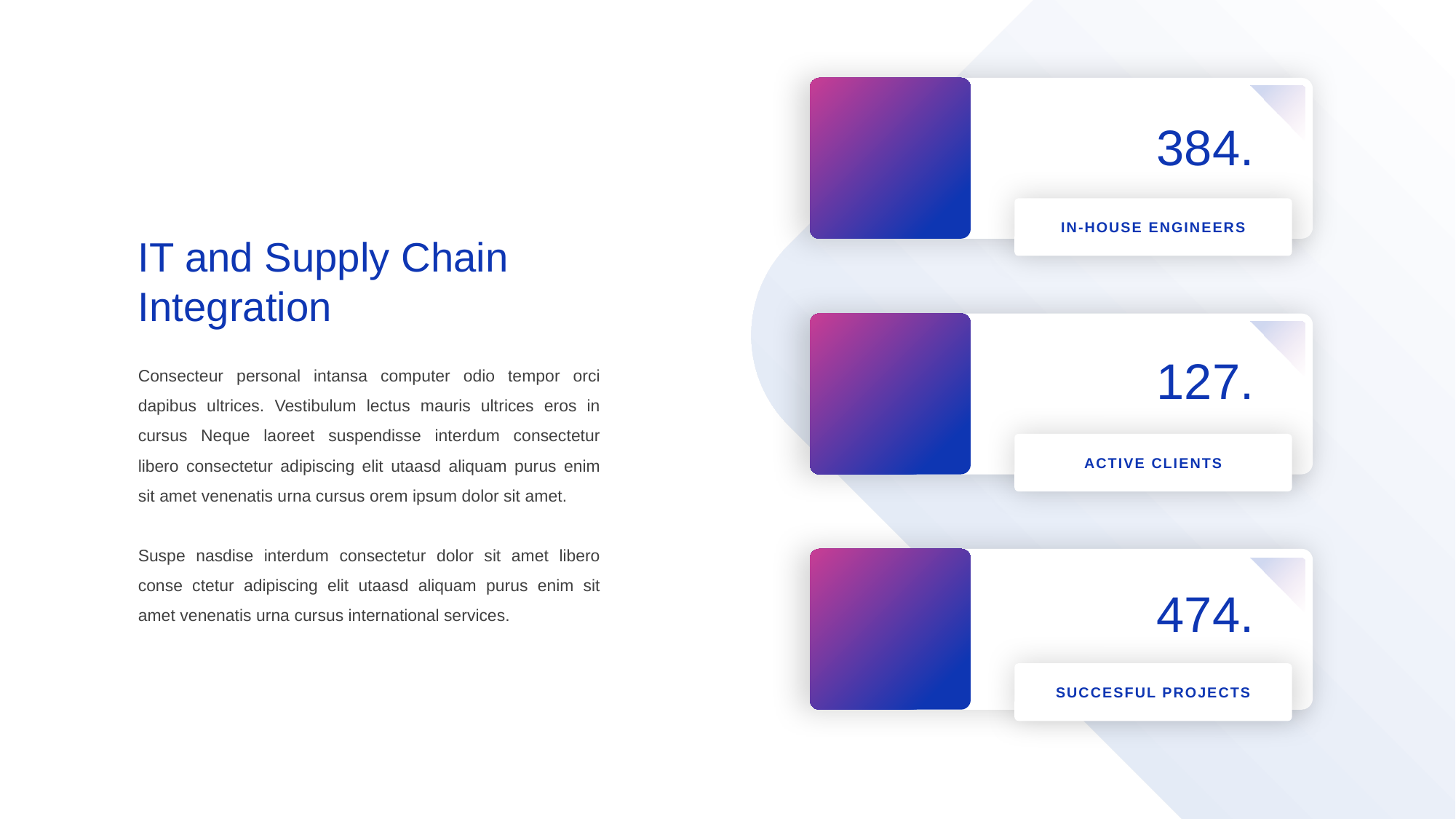

384.

IN-HOUSE ENGINEERS
IT and Supply Chain Integration

127.
Consecteur personal intansa computer odio tempor orci dapibus ultrices. Vestibulum lectus mauris ultrices eros in cursus Neque laoreet suspendisse interdum consectetur libero consectetur adipiscing elit utaasd aliquam purus enim sit amet venenatis urna cursus orem ipsum dolor sit amet.

Suspe nasdise interdum consectetur dolor sit amet libero conse ctetur adipiscing elit utaasd aliquam purus enim sit amet venenatis urna cursus international services.

ACTIVE CLIENTS

474.
SUCCESFUL PROJECTS